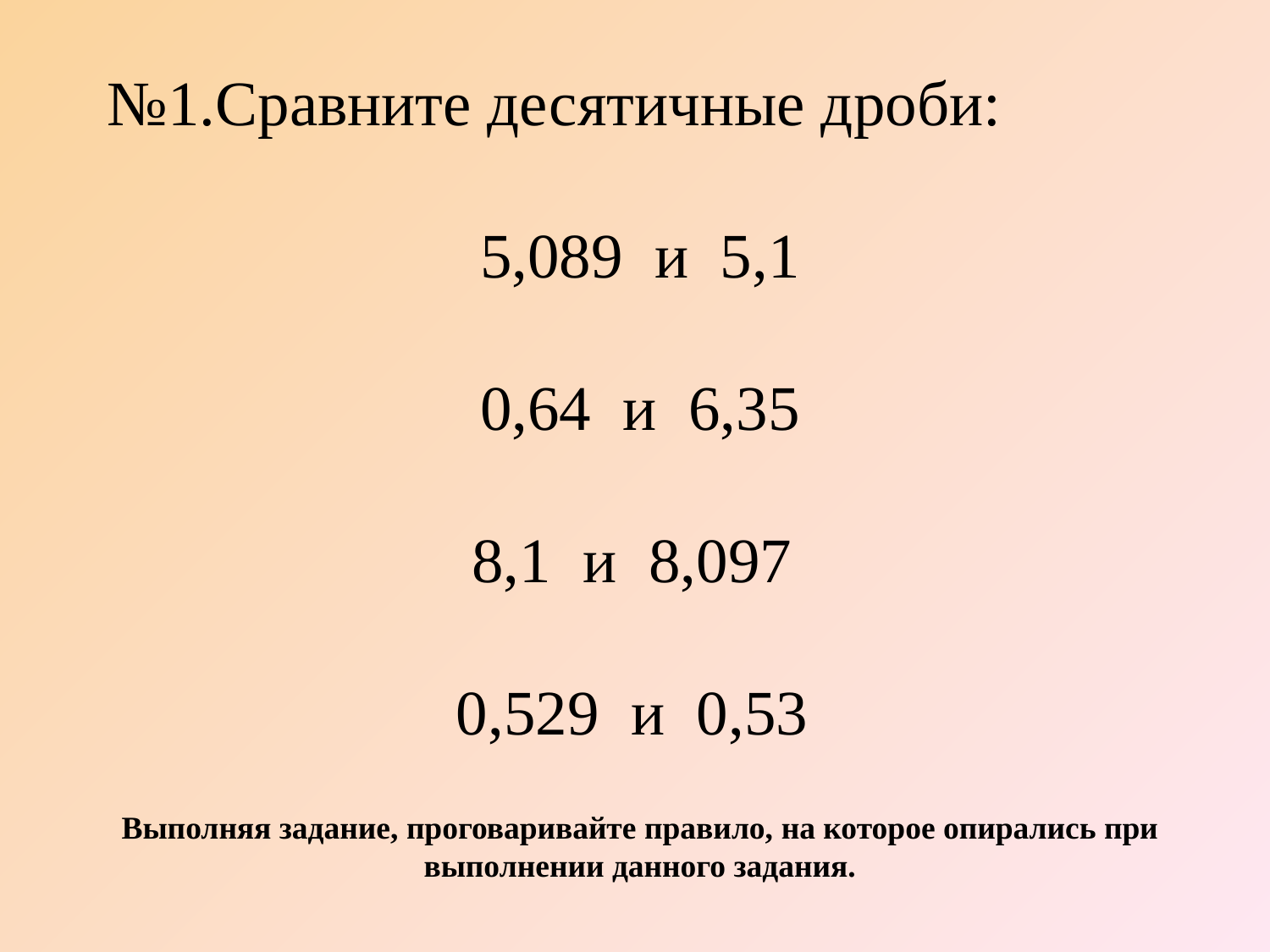

№1.Сравните десятичные дроби:

5,089  и  5,1

0,64  и  6,35
 
8,1  и  8,097

0,529  и  0,53
Выполняя задание, проговаривайте правило, на которое опирались при выполнении данного задания.